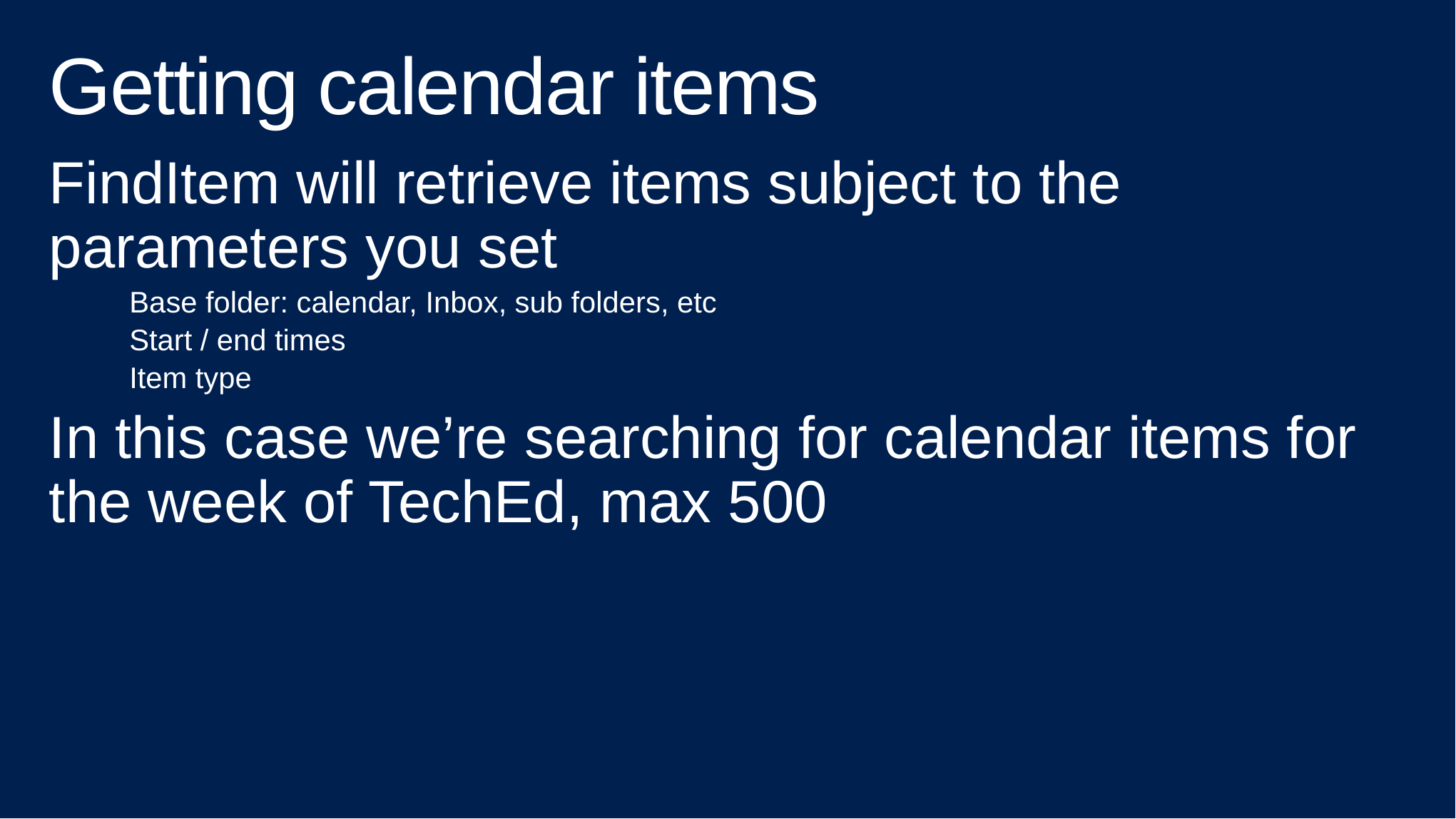

# Getting calendar items
FindItem will retrieve items subject to the parameters you set
Base folder: calendar, Inbox, sub folders, etc
Start / end times
Item type
In this case we’re searching for calendar items for the week of TechEd, max 500